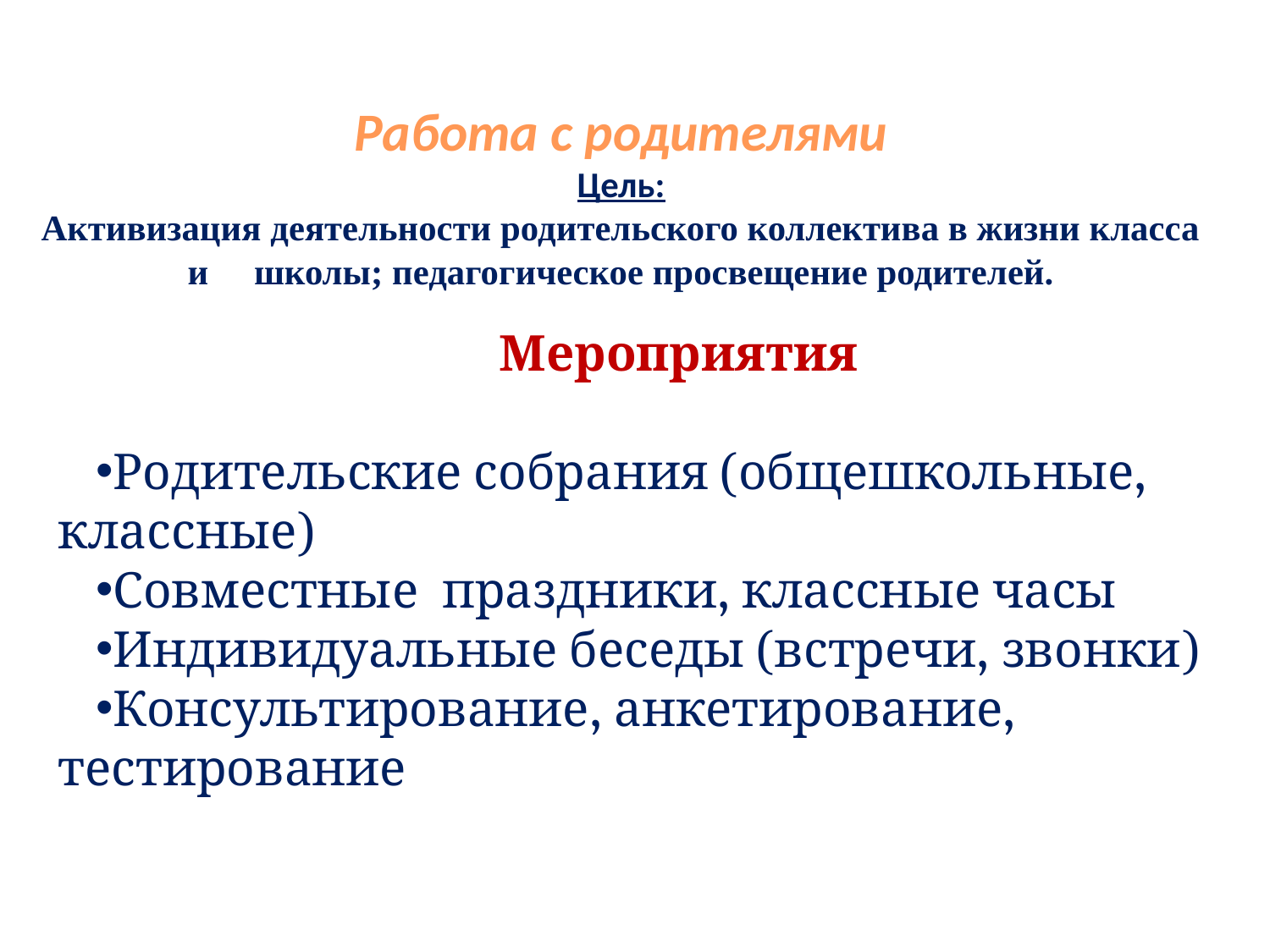

# Работа с родителями Цель: Активизация деятельности родительского коллектива в жизни класса и     школы; педагогическое просвещение родителей.

Мероприятия

Родительские собрания (общешкольные, классные)
Совместные  праздники, классные часы
Индивидуальные беседы (встречи, звонки)
Консультирование, анкетирование, тестирование